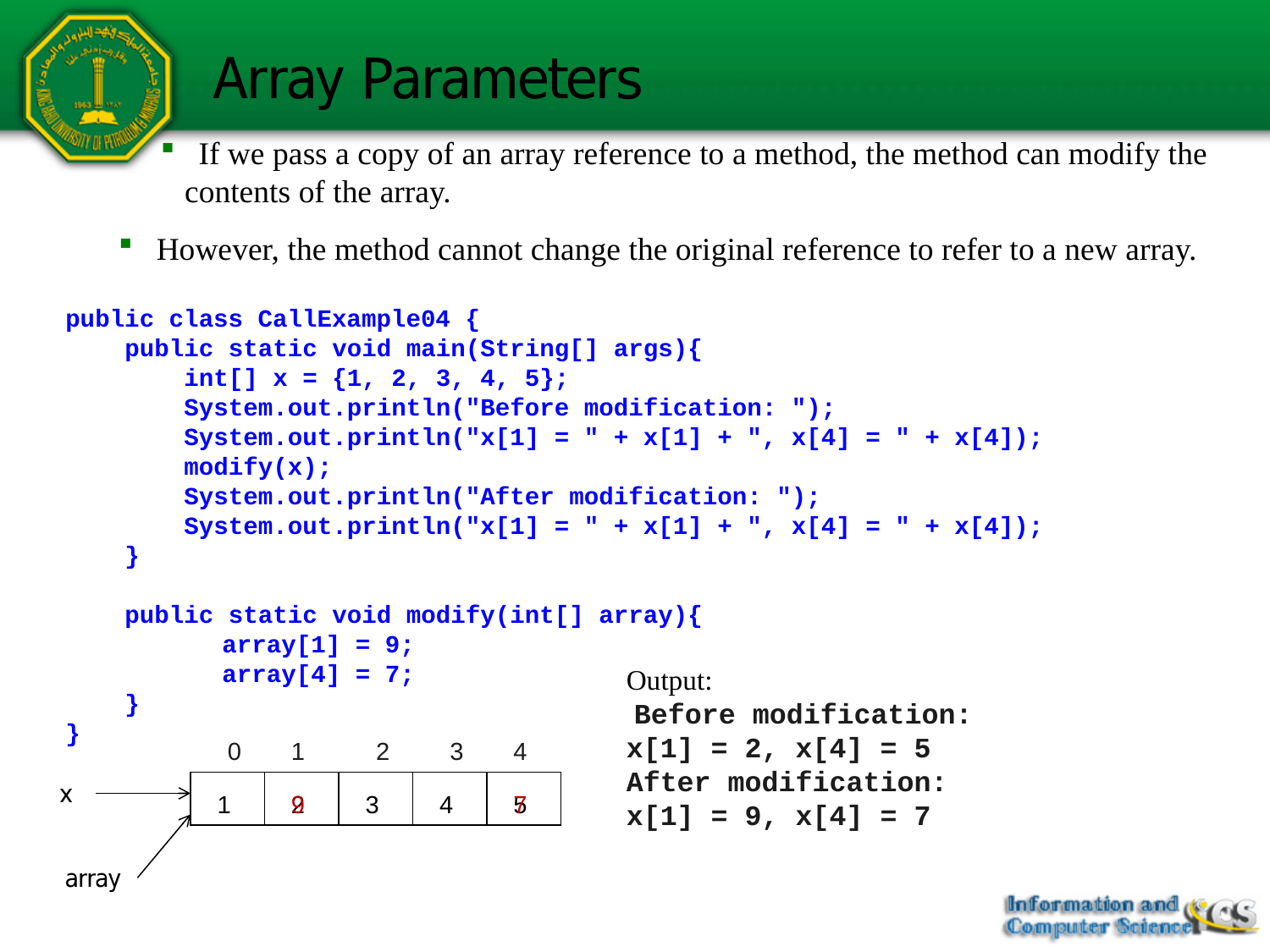

# Array Parameters
 If we pass a copy of an array reference to a method, the method can modify the
   contents of the array.
 However, the method cannot change the original reference to refer to a new array.
public class CallExample04 {
    public static void main(String[] args){
        int[] x = {1, 2, 3, 4, 5};
        System.out.println("Before modification: ");
        System.out.println("x[1] = " + x[1] + ", x[4] = " + x[4]);
        modify(x);
        System.out.println("After modification: ");
        System.out.println("x[1] = " + x[1] + ", x[4] = " + x[4]);
    }

    public static void modify(int[] array){
    	  array[1] = 9;
    	  array[4] = 7;
    }
}
Output:
 Before modification:
x[1] = 2, x[4] = 5
After modification:
x[1] = 9, x[4] = 7
0
1
2
3
4
x

1
3
4
5
2
9
7
array